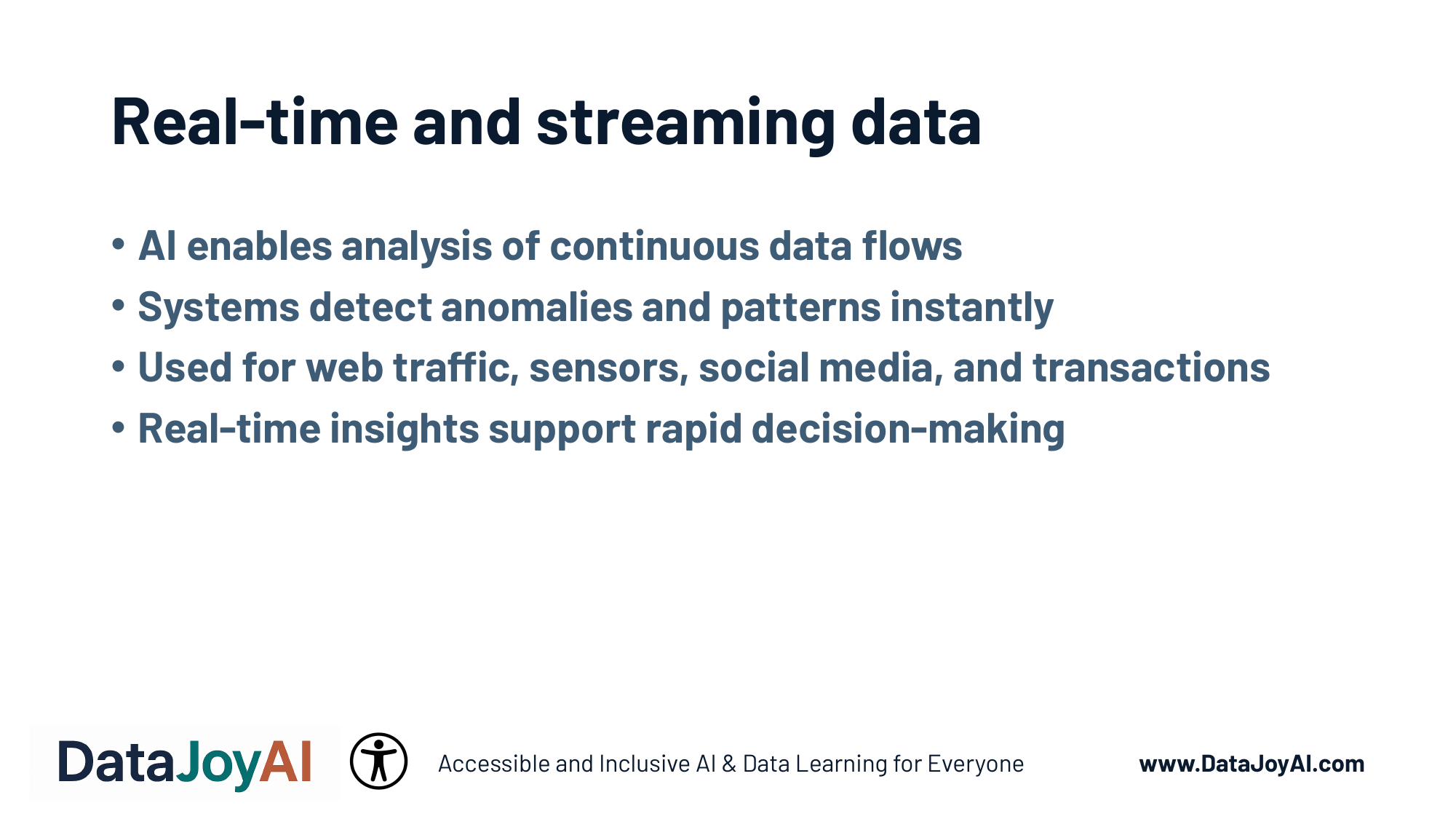

# Real-time and streaming data
AI enables analysis of continuous data flows
Systems detect anomalies and patterns instantly
Used for web traffic, sensors, social media, and transactions
Real-time insights support rapid decision-making